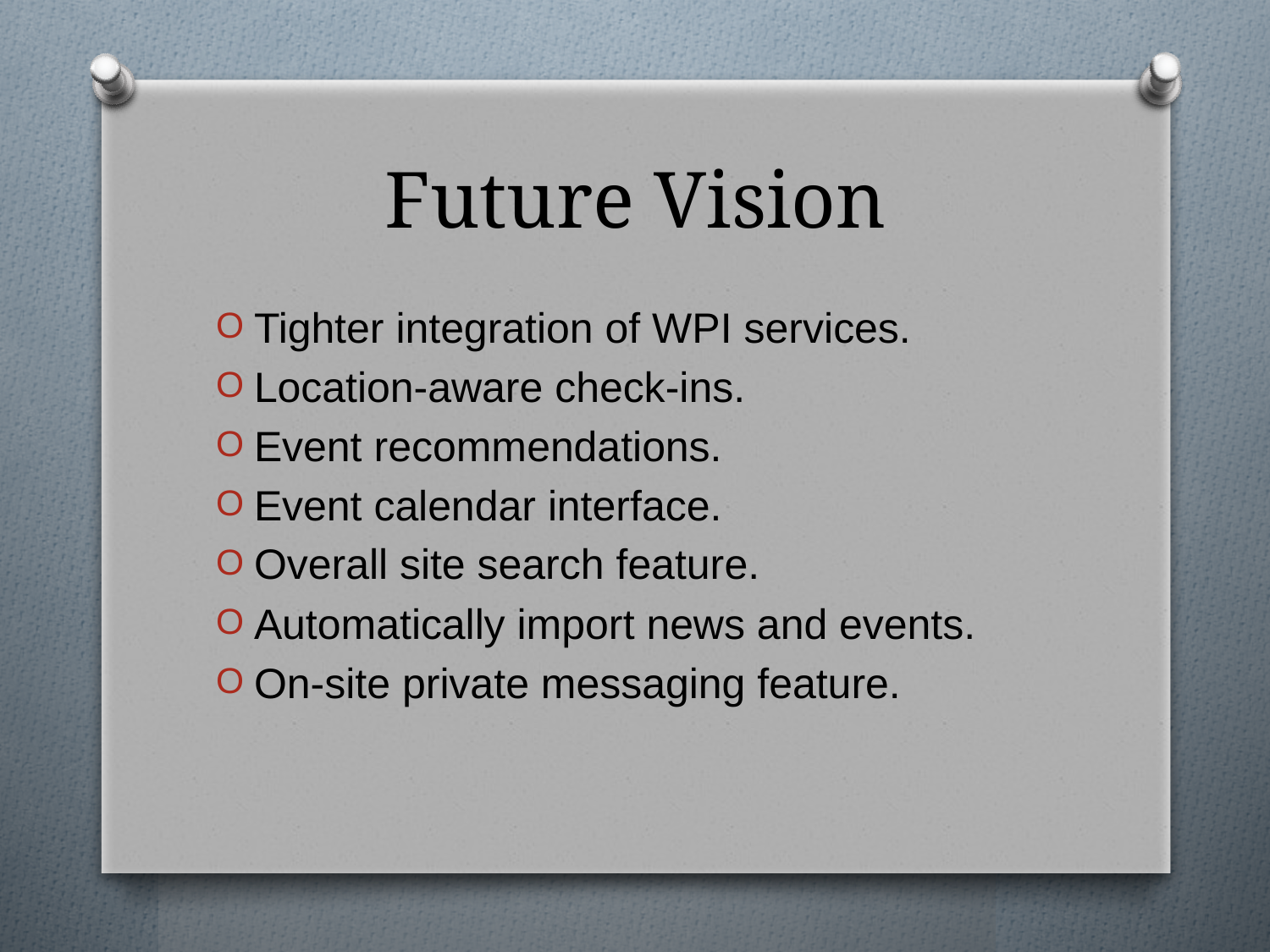

# Future Vision
Tighter integration of WPI services.
Location-aware check-ins.
Event recommendations.
Event calendar interface.
Overall site search feature.
Automatically import news and events.
On-site private messaging feature.